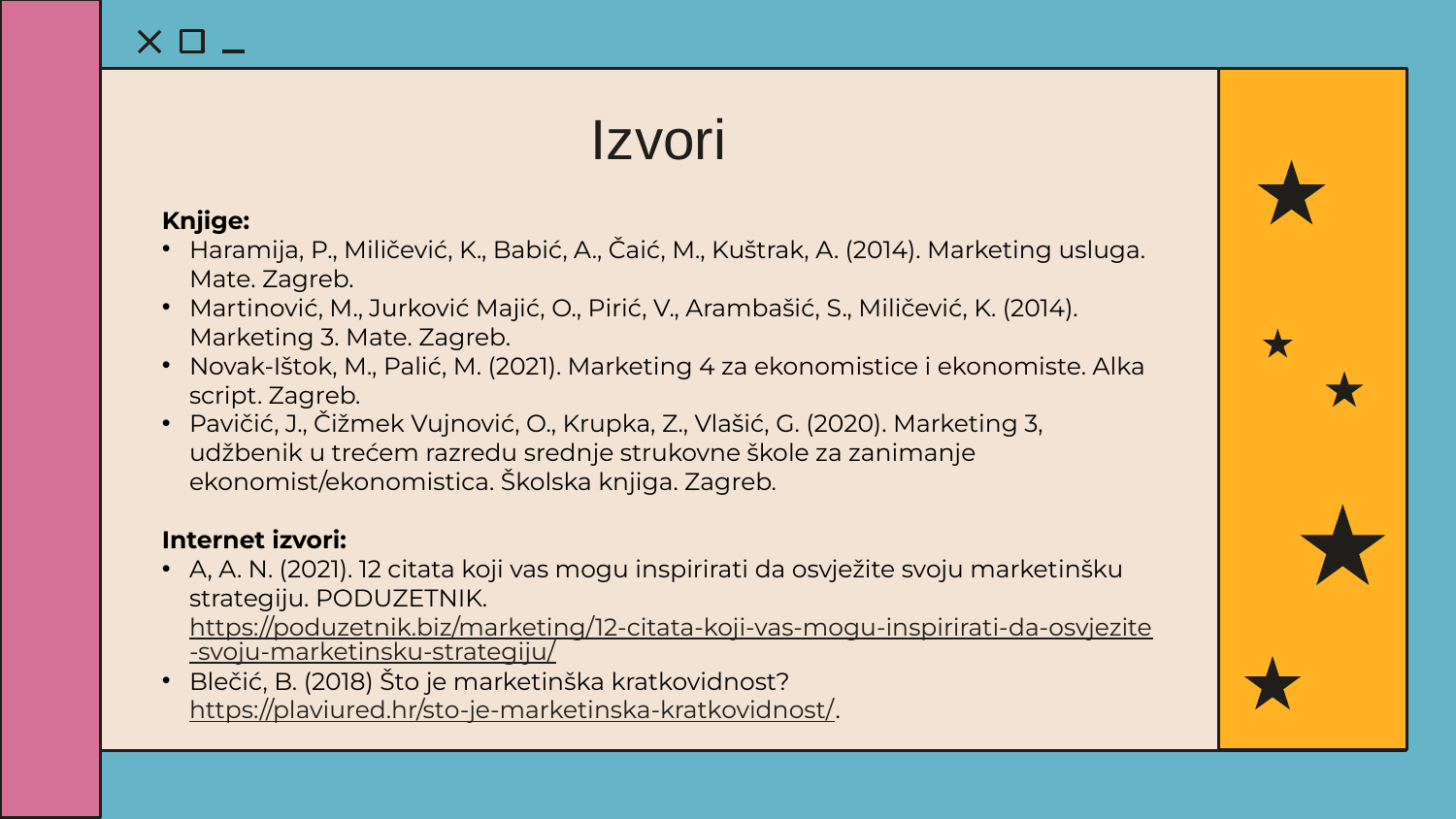

# Izvori
Knjige:
Haramija, P., Miličević, K., Babić, A., Čaić, M., Kuštrak, A. (2014). Marketing usluga. Mate. Zagreb.
Martinović, M., Jurković Majić, O., Pirić, V., Arambašić, S., Miličević, K. (2014). Marketing 3. Mate. Zagreb.
Novak-Ištok, M., Palić, M. (2021). Marketing 4 za ekonomistice i ekonomiste. Alka script. Zagreb.
Pavičić, J., Čižmek Vujnović, O., Krupka, Z., Vlašić, G. (2020). Marketing 3, udžbenik u trećem razredu srednje strukovne škole za zanimanje ekonomist/ekonomistica. Školska knjiga. Zagreb.

Internet izvori:
A, A. N. (2021). 12 citata koji vas mogu inspirirati da osvježite svoju marketinšku strategiju. PODUZETNIK. https://poduzetnik.biz/marketing/12-citata-koji-vas-mogu-inspirirati-da-osvjezite-svoju-marketinsku-strategiju/
Blečić, B. (2018) Što je marketinška kratkovidnost? https://plaviured.hr/sto-je-marketinska-kratkovidnost/.